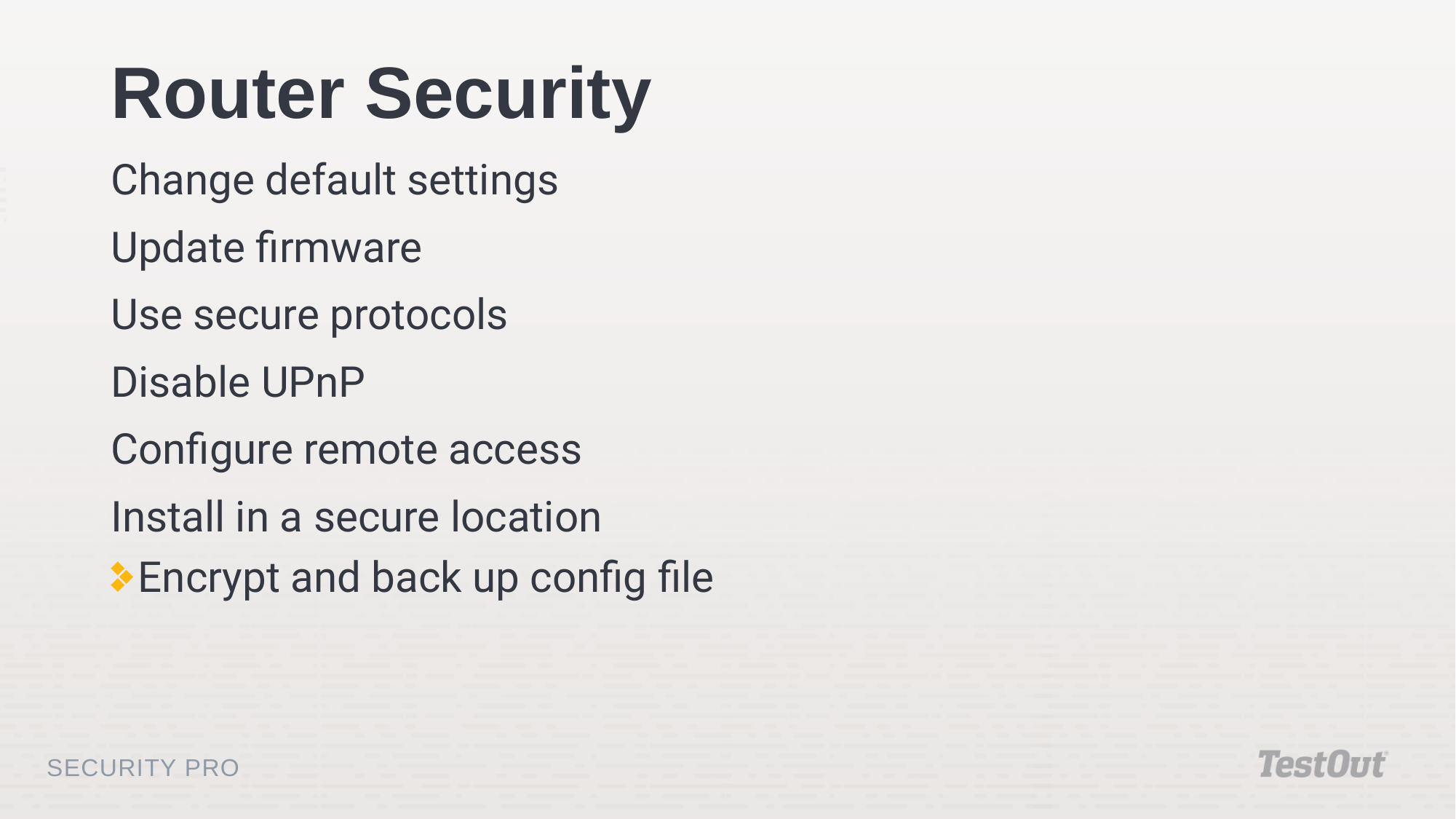

# Router Security
Change default settings
Update firmware
Use secure protocols
Disable UPnP
Configure remote access
Install in a secure location
Encrypt and back up config file
Security Pro